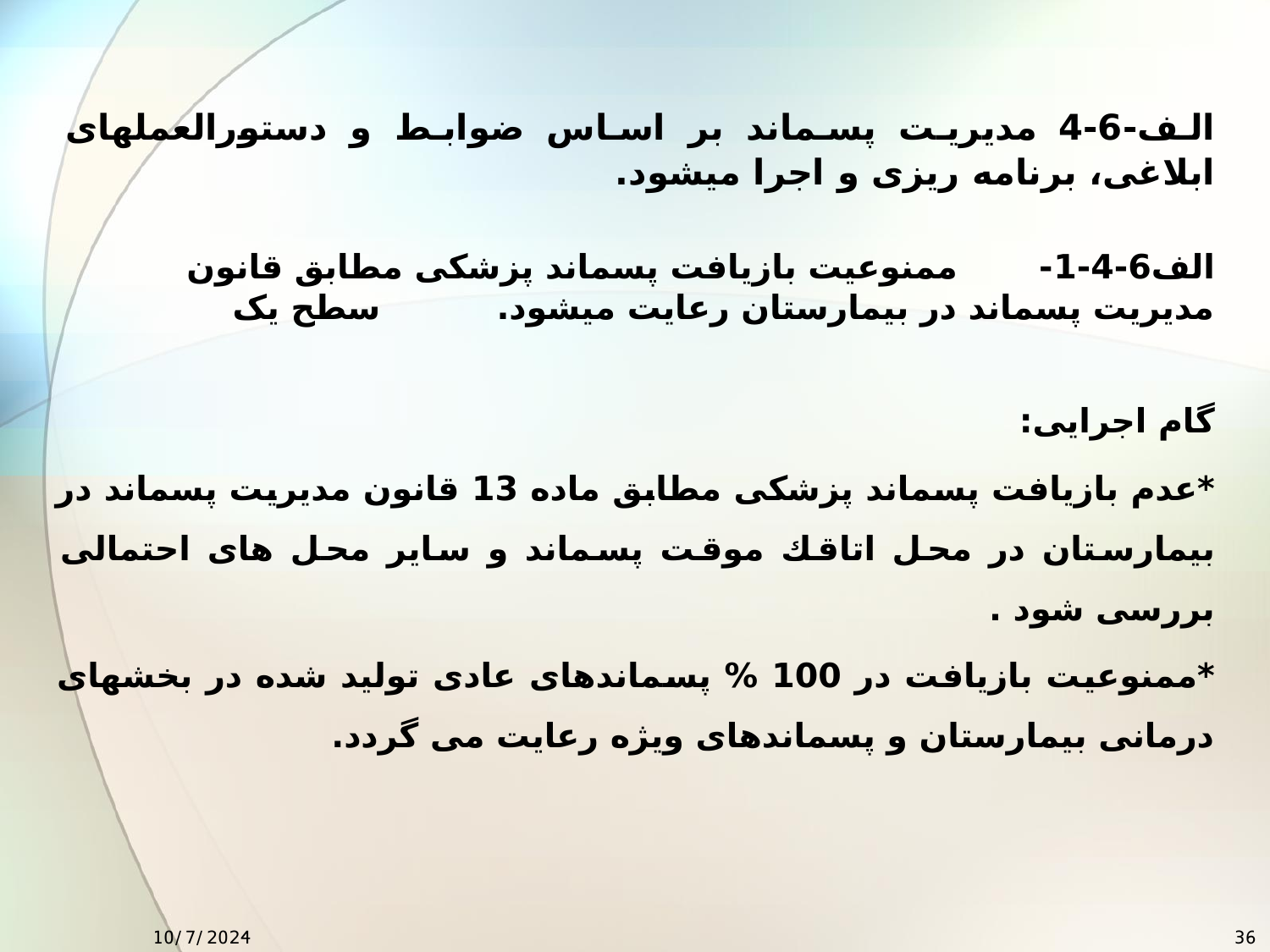

الف-6-4 مدیریت پسماند بر اساس ضوابط و دستورالعملهای ابلاغی، برنامه ریزی و اجرا میشود.

الف6-4-1-       ممنوعیت بازیافت پسماند پزشکی مطابق قانون مدیریت پسماند در بیمارستان رعایت میشود.          سطح یک

گام اجرایی:
*عدم بازیافت پسماند پزشکی مطابق ماده 13 قانون مدیریت پسماند در بیمارستان در محل اتاقك موقت پسماند و سایر محل های احتمالی بررسی شود .
*ممنوعیت بازیافت در 100 % پسماندهای عادی تولید شده در بخشهای درمانی بیمارستان و پسماندهای ویژه رعایت می گردد.

10/7/2024
36